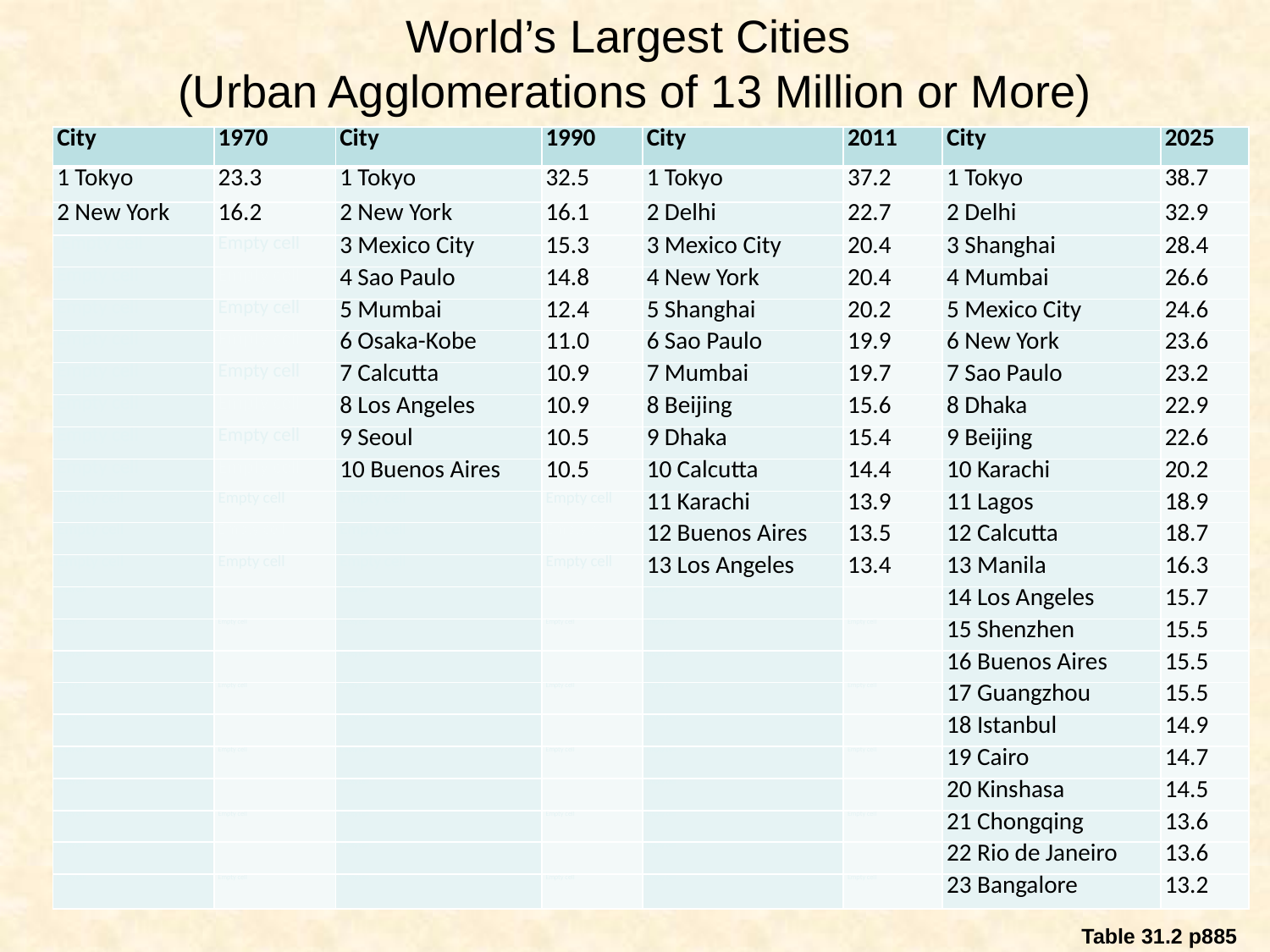

# World’s Largest Cities (Urban Agglomerations of 13 Million or More)
| City | 1970 | City | 1990 | City | 2011 | City | 2025 |
| --- | --- | --- | --- | --- | --- | --- | --- |
| 1 Tokyo | 23.3 | 1 Tokyo | 32.5 | 1 Tokyo | 37.2 | 1 Tokyo | 38.7 |
| 2 New York | 16.2 | 2 New York | 16.1 | 2 Delhi | 22.7 | 2 Delhi | 32.9 |
| Empty cell | Empty cell | 3 Mexico City | 15.3 | 3 Mexico City | 20.4 | 3 Shanghai | 28.4 |
| Empty cell | Empty cell | 4 Sao Paulo | 14.8 | 4 New York | 20.4 | 4 Mumbai | 26.6 |
| Empty cell | Empty cell | 5 Mumbai | 12.4 | 5 Shanghai | 20.2 | 5 Mexico City | 24.6 |
| Empty cell | Empty cell | 6 Osaka-Kobe | 11.0 | 6 Sao Paulo | 19.9 | 6 New York | 23.6 |
| Empty cell | Empty cell | 7 Calcutta | 10.9 | 7 Mumbai | 19.7 | 7 Sao Paulo | 23.2 |
| Empty cell | Empty cell | 8 Los Angeles | 10.9 | 8 Beijing | 15.6 | 8 Dhaka | 22.9 |
| Empty cell | Empty cell | 9 Seoul | 10.5 | 9 Dhaka | 15.4 | 9 Beijing | 22.6 |
| Empty cell | Empty cell | 10 Buenos Aires | 10.5 | 10 Calcutta | 14.4 | 10 Karachi | 20.2 |
| Empty cell | Empty cell | Empty cell | Empty cell | 11 Karachi | 13.9 | 11 Lagos | 18.9 |
| Empty cell | Empty cell | Empty cell | Empty cell | 12 Buenos Aires | 13.5 | 12 Calcutta | 18.7 |
| Empty cell | Empty cell | Empty cell | Empty cell | 13 Los Angeles | 13.4 | 13 Manila | 16.3 |
| Empty cell | Empty cell | Empty cell | Empty cell | Empty cell | Empty cell | 14 Los Angeles | 15.7 |
| Empty cell | Empty cell | Empty cell | Empty cell | Empty cell | Empty cell | 15 Shenzhen | 15.5 |
| Empty cell | Empty cell | Empty cell | Empty cell | Empty cell | Empty cell | 16 Buenos Aires | 15.5 |
| Empty cell | Empty cell | Empty cell | Empty cell | Empty cell | Empty cell | 17 Guangzhou | 15.5 |
| Empty cell | Empty cell | Empty cell | Empty cell | Empty cell | Empty cell | 18 Istanbul | 14.9 |
| Empty cell | Empty cell | Empty cell | Empty cell | Empty cell | Empty cell | 19 Cairo | 14.7 |
| Empty cell | Empty cell | Empty cell | Empty cell | Empty cell | Empty cell | 20 Kinshasa | 14.5 |
| Empty cell | Empty cell | Empty cell | Empty cell | Empty cell | Empty cell | 21 Chongqing | 13.6 |
| Empty cell | Empty cell | Empty cell | Empty cell | Empty cell | Empty cell | 22 Rio de Janeiro | 13.6 |
| Empty cell | Empty cell | Empty cell | Empty cell | Empty cell | Empty cell | 23 Bangalore | 13.2 |
Table 31.2 p885